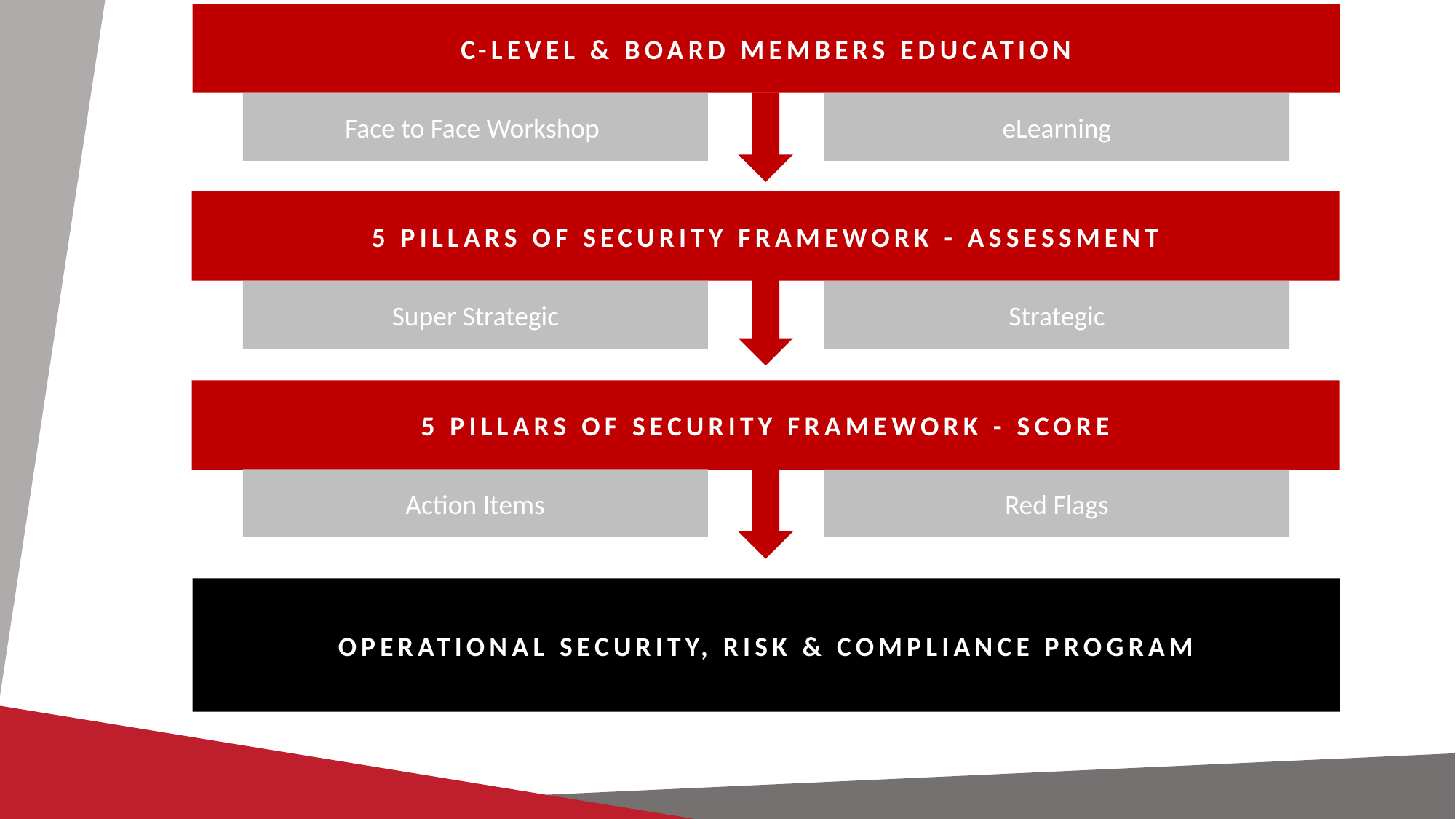

C-LEVEL & BOARD MEMBERS EDUCATION

Face to Face Workshop
eLearning
5 PILLARS OF SECURITY FRAMEWORK - ASSESSMENT

Super Strategic
Strategic

5 PILLARS OF SECURITY FRAMEWORK - SCORE
Action Items

Red Flags
OPERATIONAL SECURITY, RISK & COMPLIANCE PROGRAM